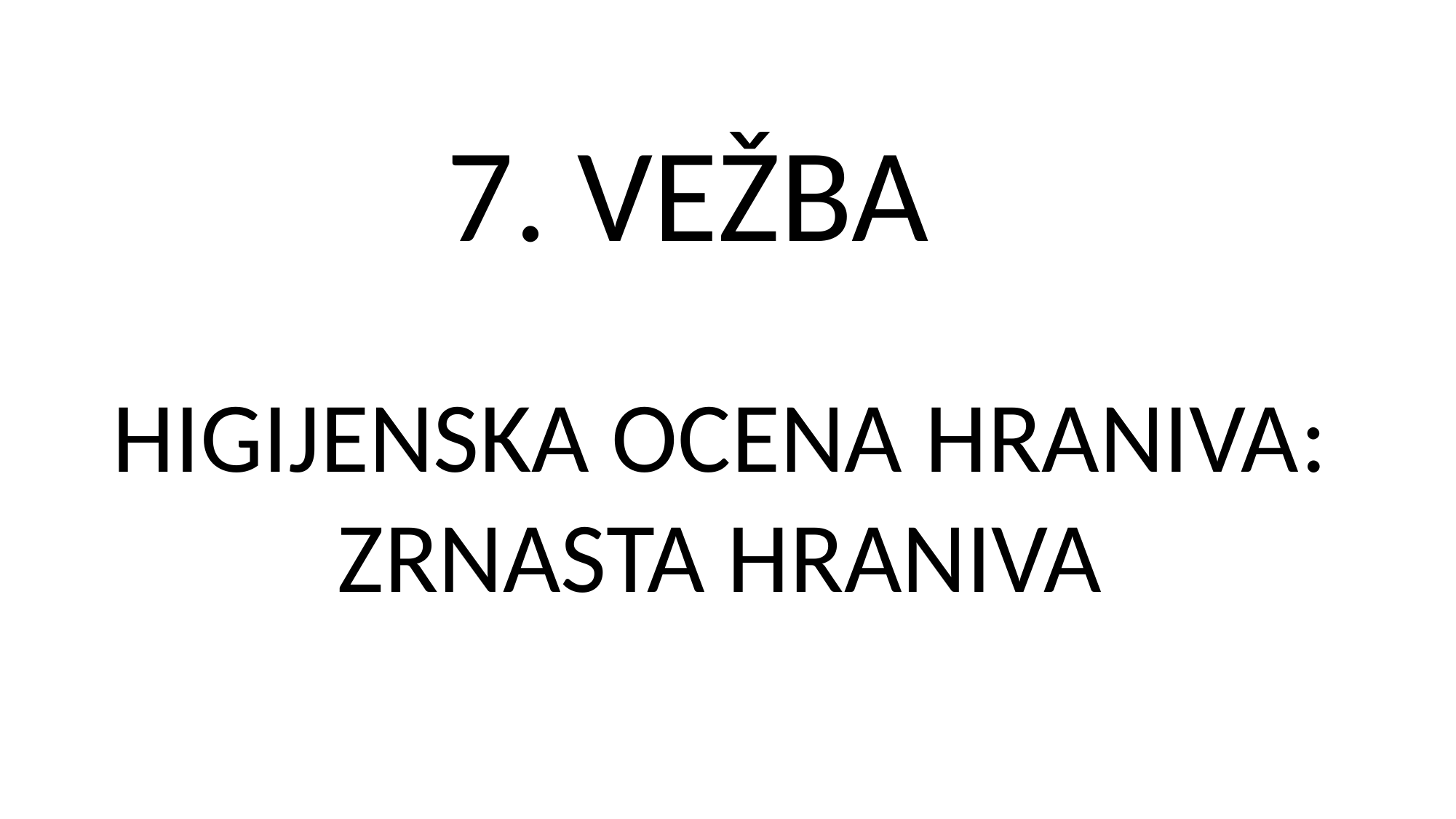

7. VEŽBA
HIGIJENSKA OCENA HRANIVA: ZRNASTA HRANIVA